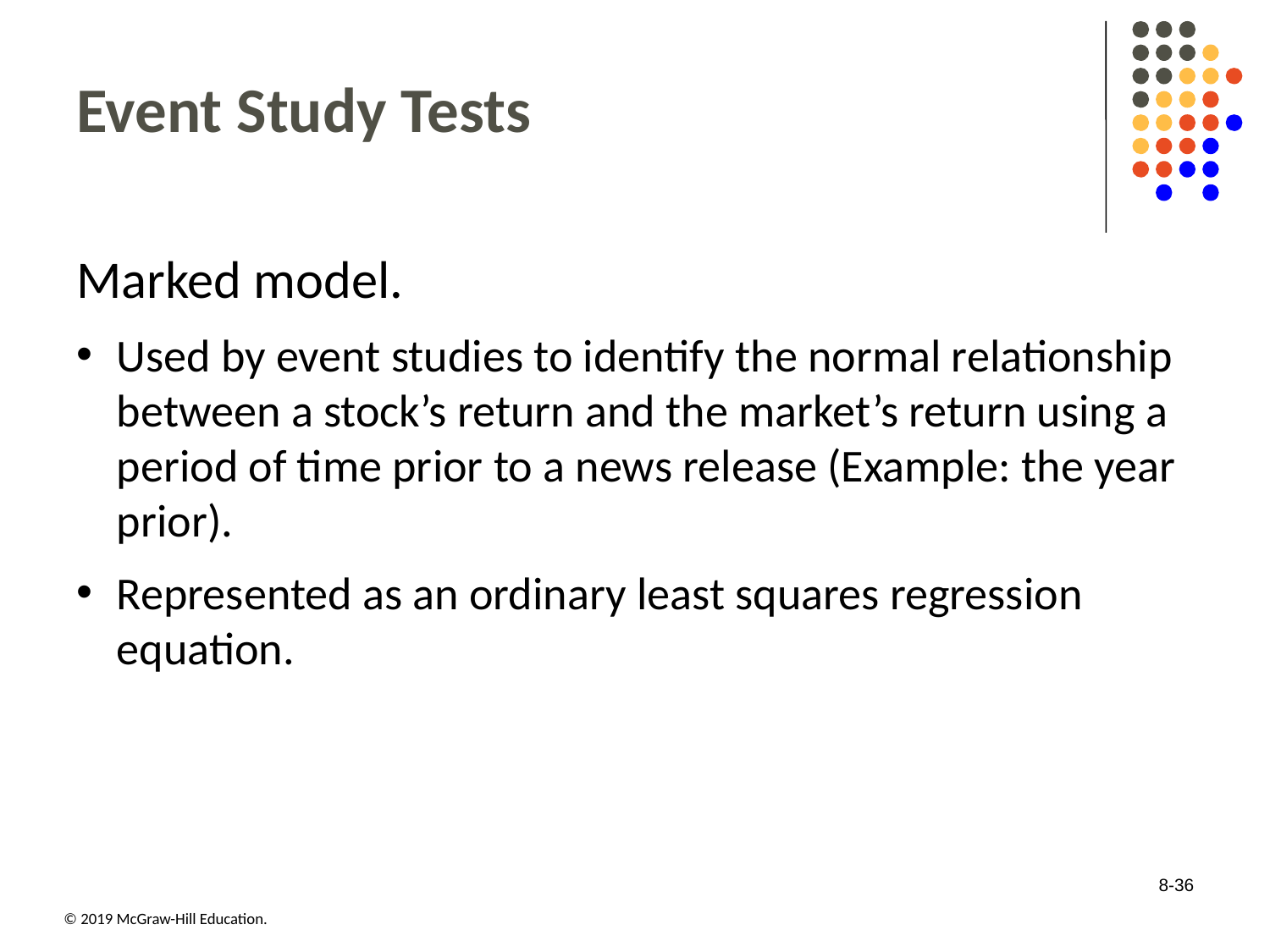

# Event Study Tests
Marked model.
Used by event studies to identify the normal relationship between a stock’s return and the market’s return using a period of time prior to a news release (Example: the year prior).
Represented as an ordinary least squares regression equation.
8-36